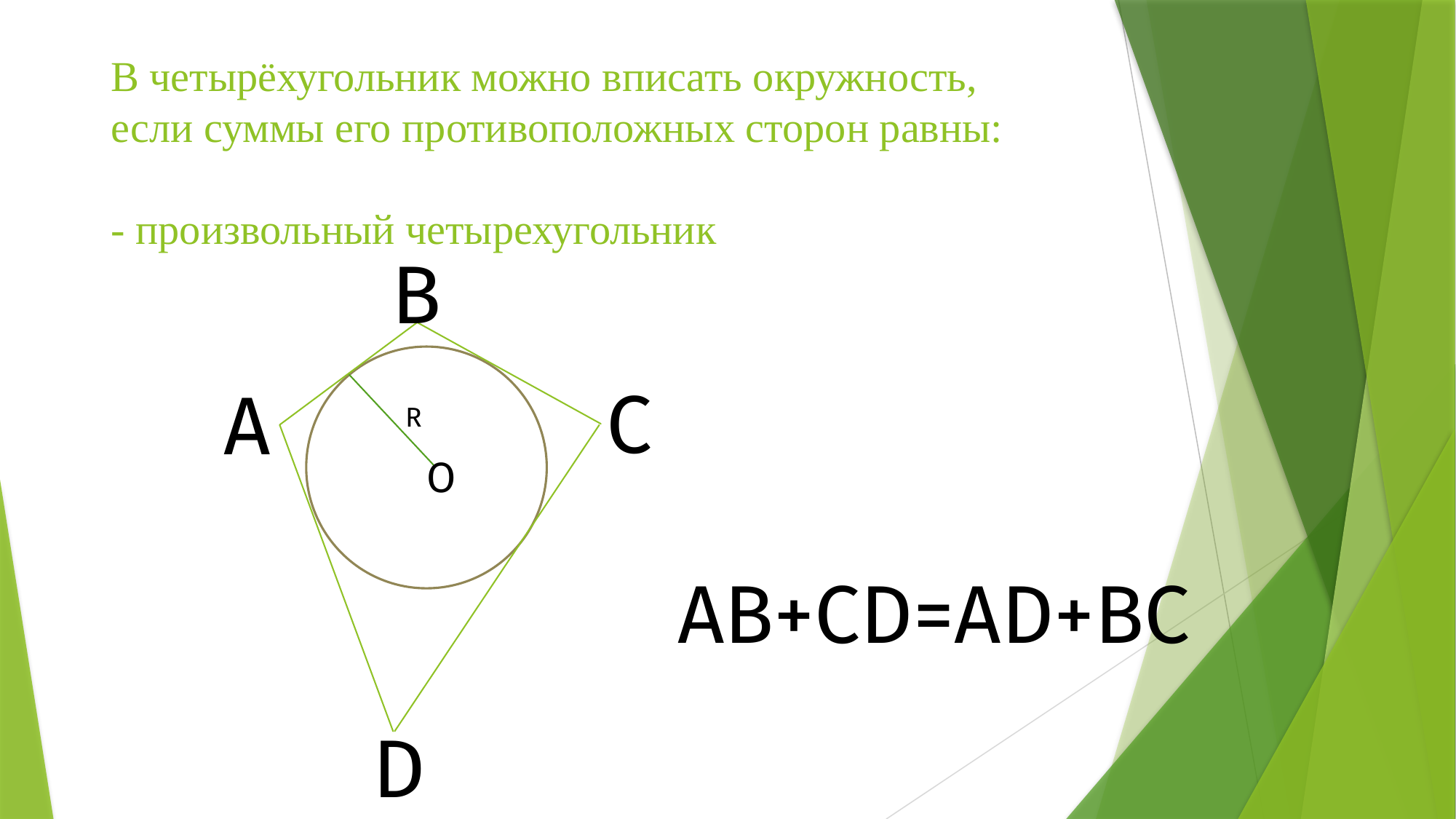

# В четырёхугольник можно вписать окружность, если суммы его противоположных сторон равны: - произвольный четырехугольник
В

С
А
R
O
AB+CD=AD+BC
D